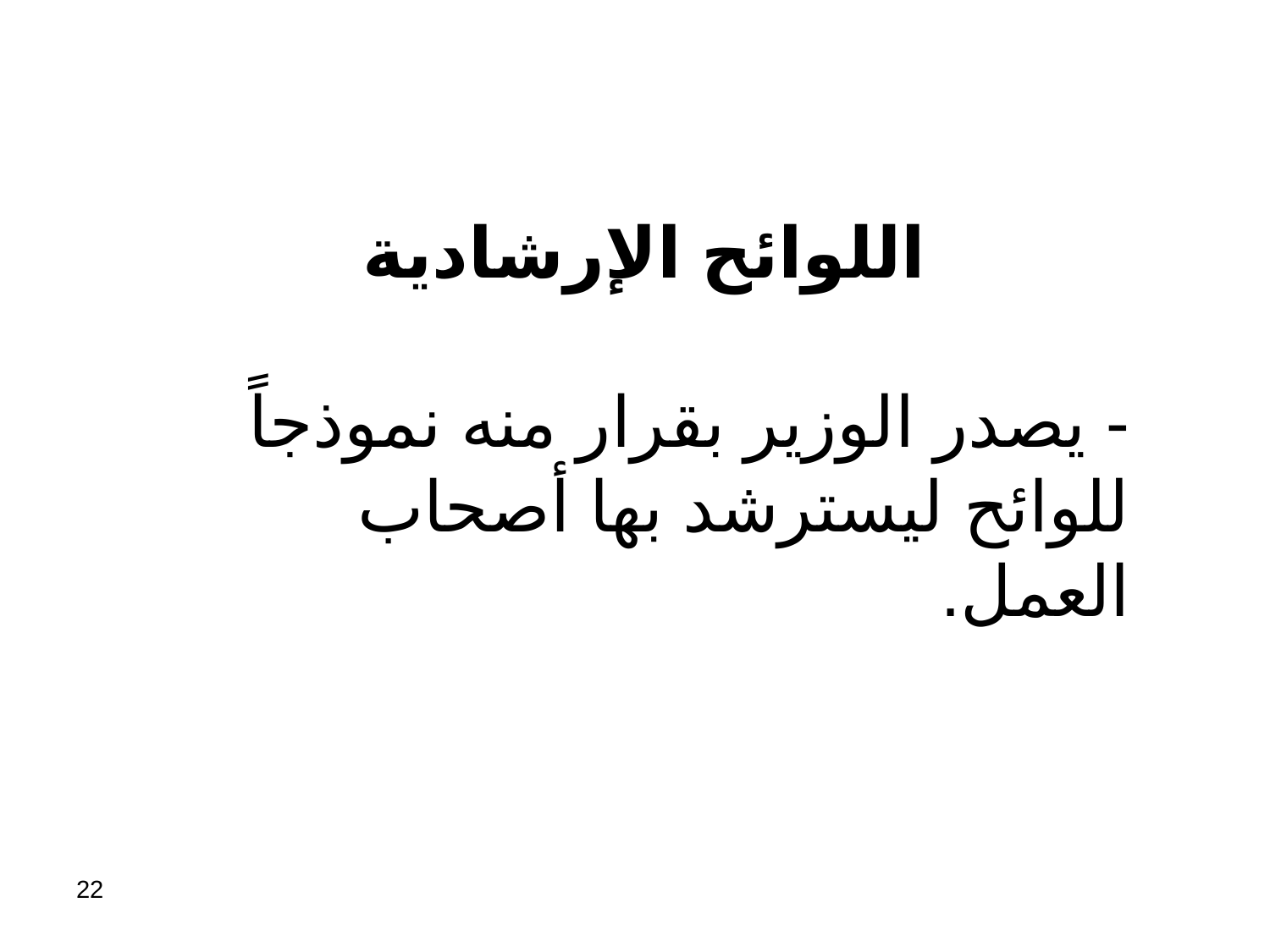

# اللوائح الإرشادية
- يصدر الوزير بقرار منه نموذجاً للوائح ليسترشد بها أصحاب العمل.

22